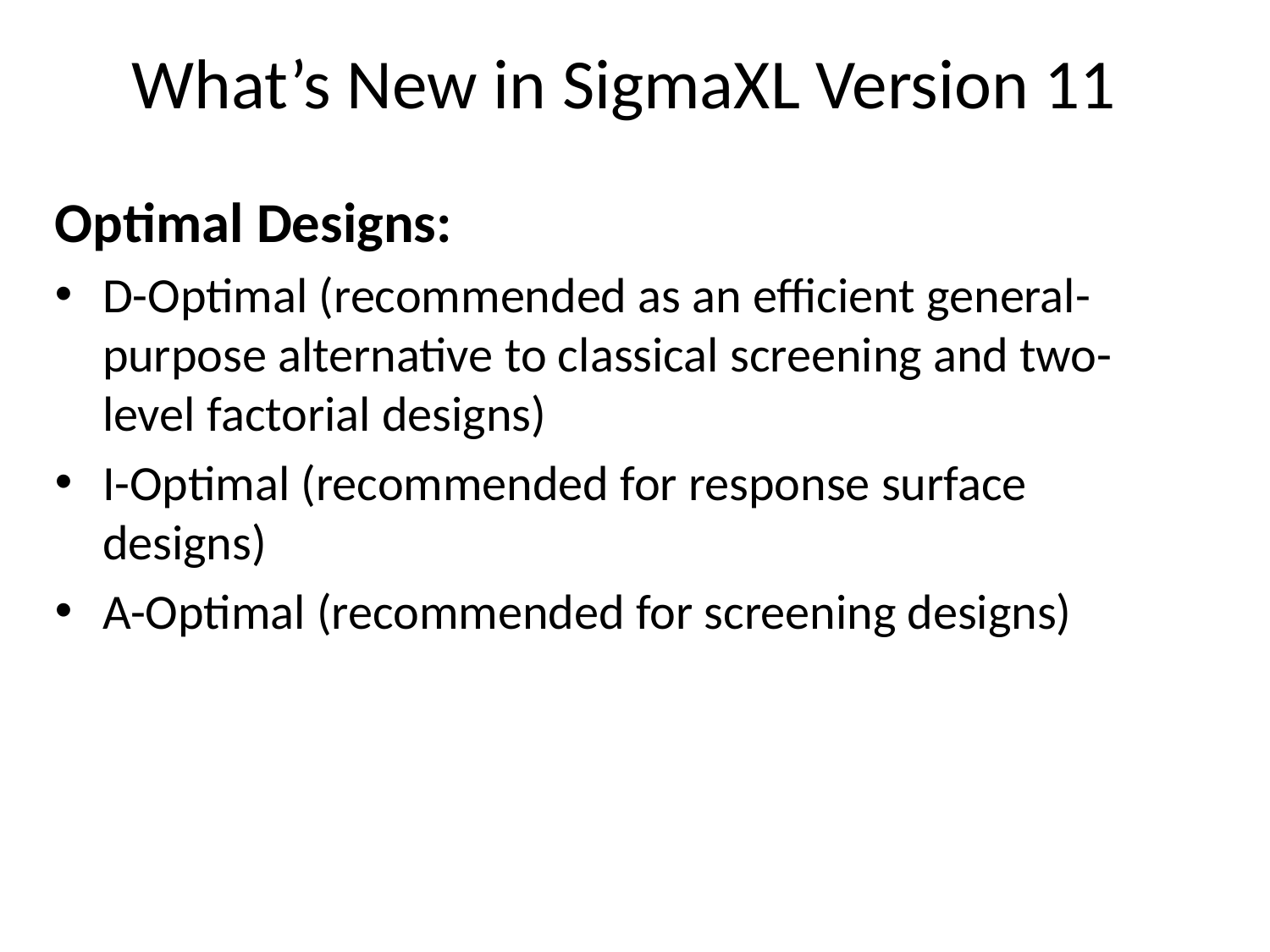

13
# What’s New in SigmaXL Version 11
Optimal Designs:
D-Optimal (recommended as an efficient general- purpose alternative to classical screening and two-level factorial designs)
I-Optimal (recommended for response surface designs)
A-Optimal (recommended for screening designs)